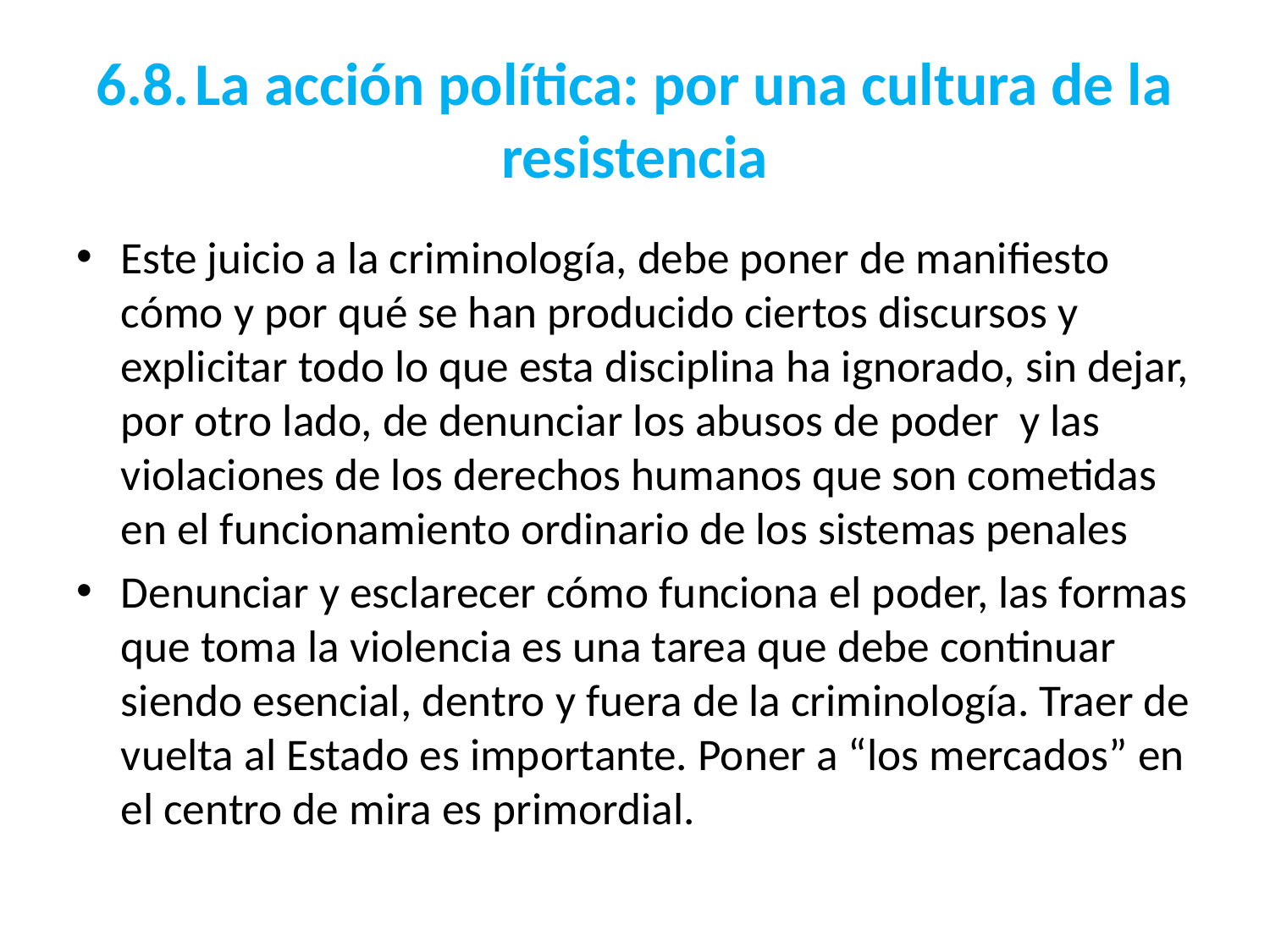

# 6.8.	La acción política: por una cultura de la resistencia
Este juicio a la criminología, debe poner de manifiesto cómo y por qué se han producido ciertos discursos y explicitar todo lo que esta disciplina ha ignorado, sin dejar, por otro lado, de denunciar los abusos de poder  y las violaciones de los derechos humanos que son cometidas en el funcionamiento ordinario de los sistemas penales
Denunciar y esclarecer cómo funciona el poder, las formas que toma la violencia es una tarea que debe continuar siendo esencial, dentro y fuera de la criminología. Traer de vuelta al Estado es importante. Poner a “los mercados” en el centro de mira es primordial.